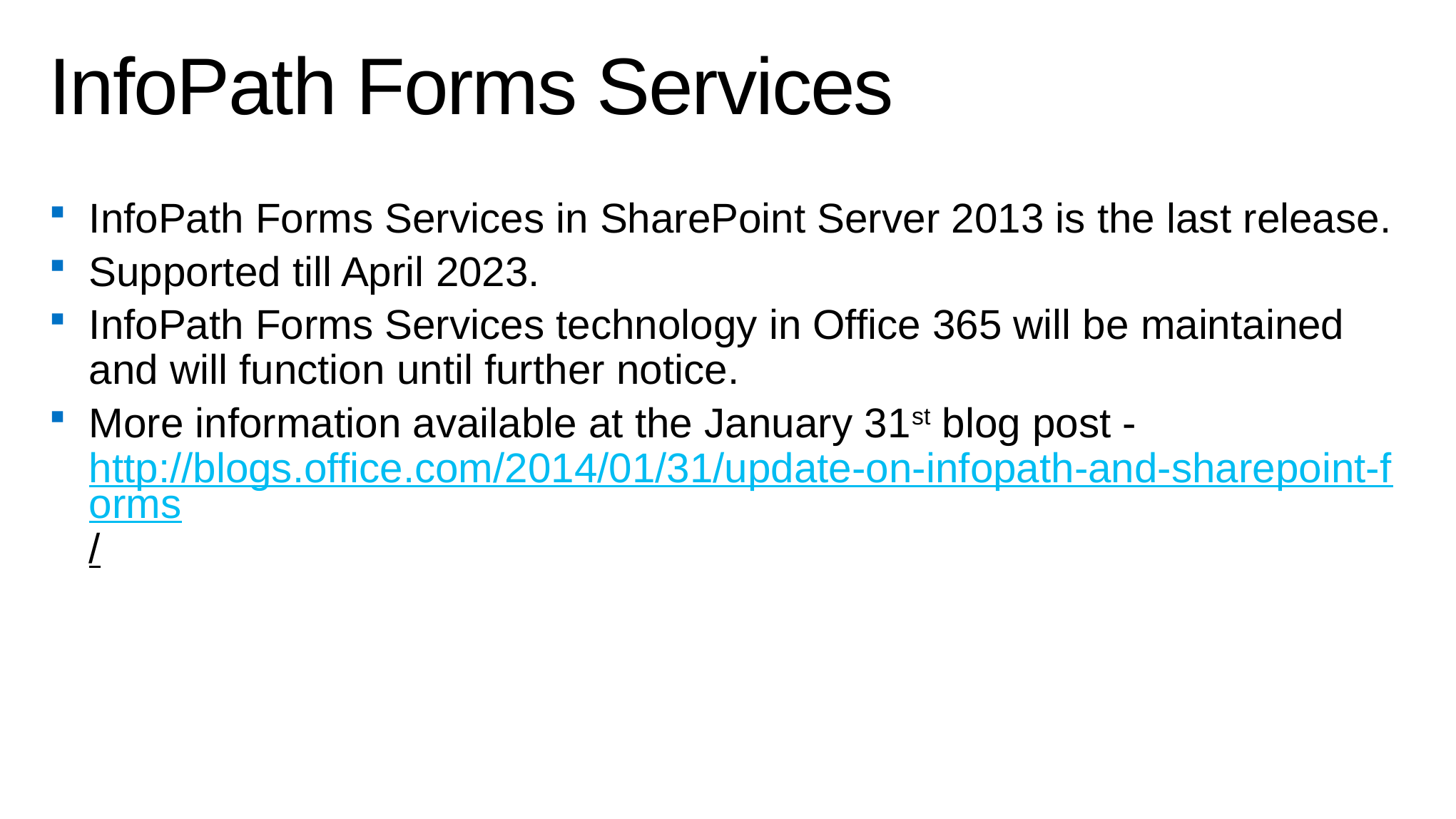

# InfoPath Forms Services
InfoPath Forms Services in SharePoint Server 2013 is the last release.
Supported till April 2023.
InfoPath Forms Services technology in Office 365 will be maintained and will function until further notice.
More information available at the January 31st blog post - http://blogs.office.com/2014/01/31/update-on-infopath-and-sharepoint-forms/